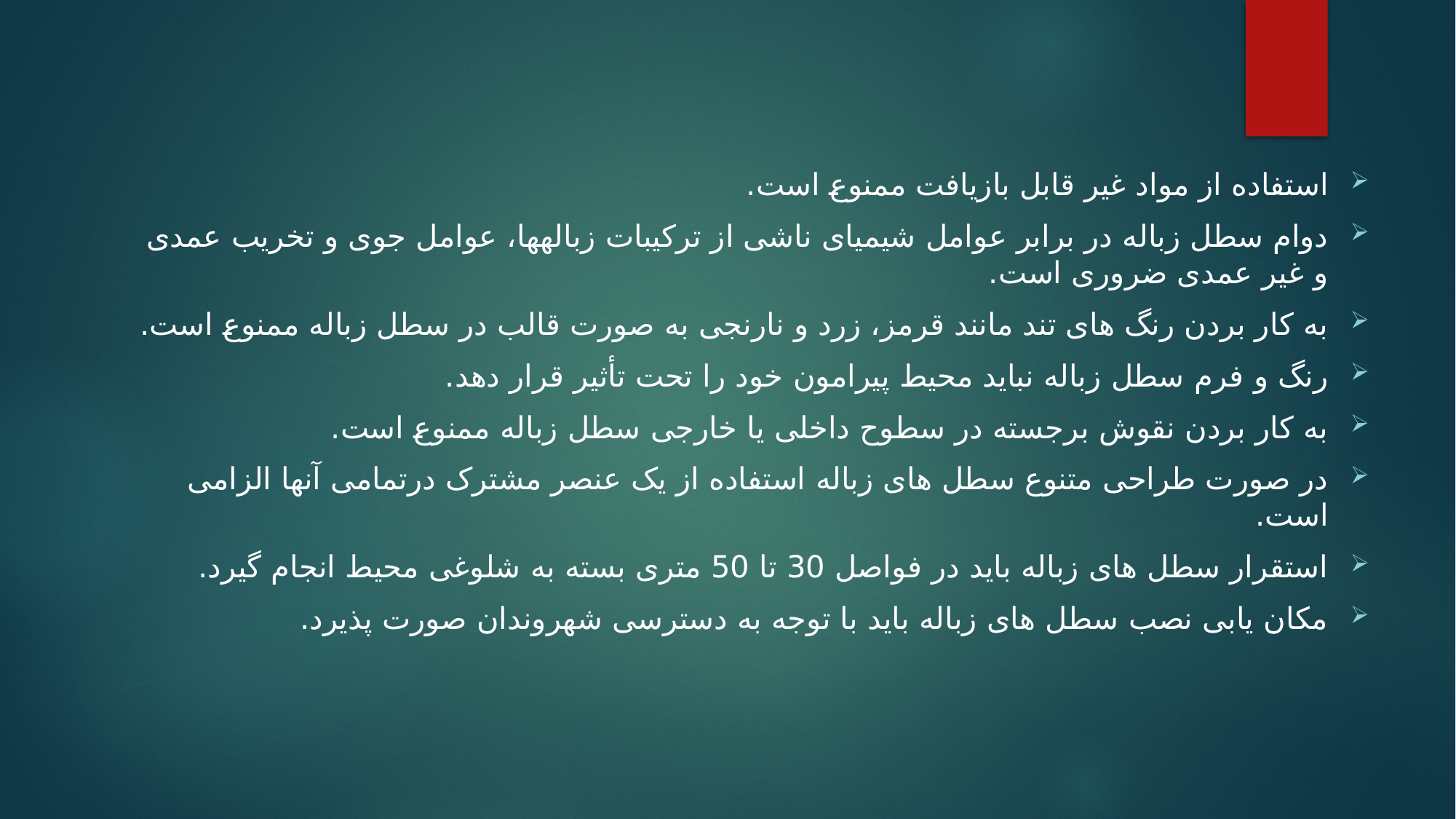

استفاده از مواد غیر قابل بازیافت ممنوع است.
دوام سطل زباله در برابر عوامل شیمیای ناشی از ترکیبات زباله­ها، عوامل جوی و تخریب عمدی و غیر عمدی ضروری است.
به کار بردن رنگ های تند مانند قرمز، زرد و نارنجی به صورت قالب در سطل زباله ممنوع است.
رنگ و فرم سطل زباله نباید محیط پیرامون خود را تحت تأثیر قرار دهد.
به کار بردن نقوش برجسته در سطوح داخلی یا خارجی سطل زباله ممنوع است.
در صورت طراحی متنوع سطل های زباله استفاده از یک عنصر مشترک درتمامی آنها الزامی است.
استقرار سطل های زباله باید در فواصل 30 تا 50 متری بسته به شلوغی محیط انجام گیرد.
مکان یابی نصب سطل های زباله باید با توجه به دسترسی شهروندان صورت پذیرد.